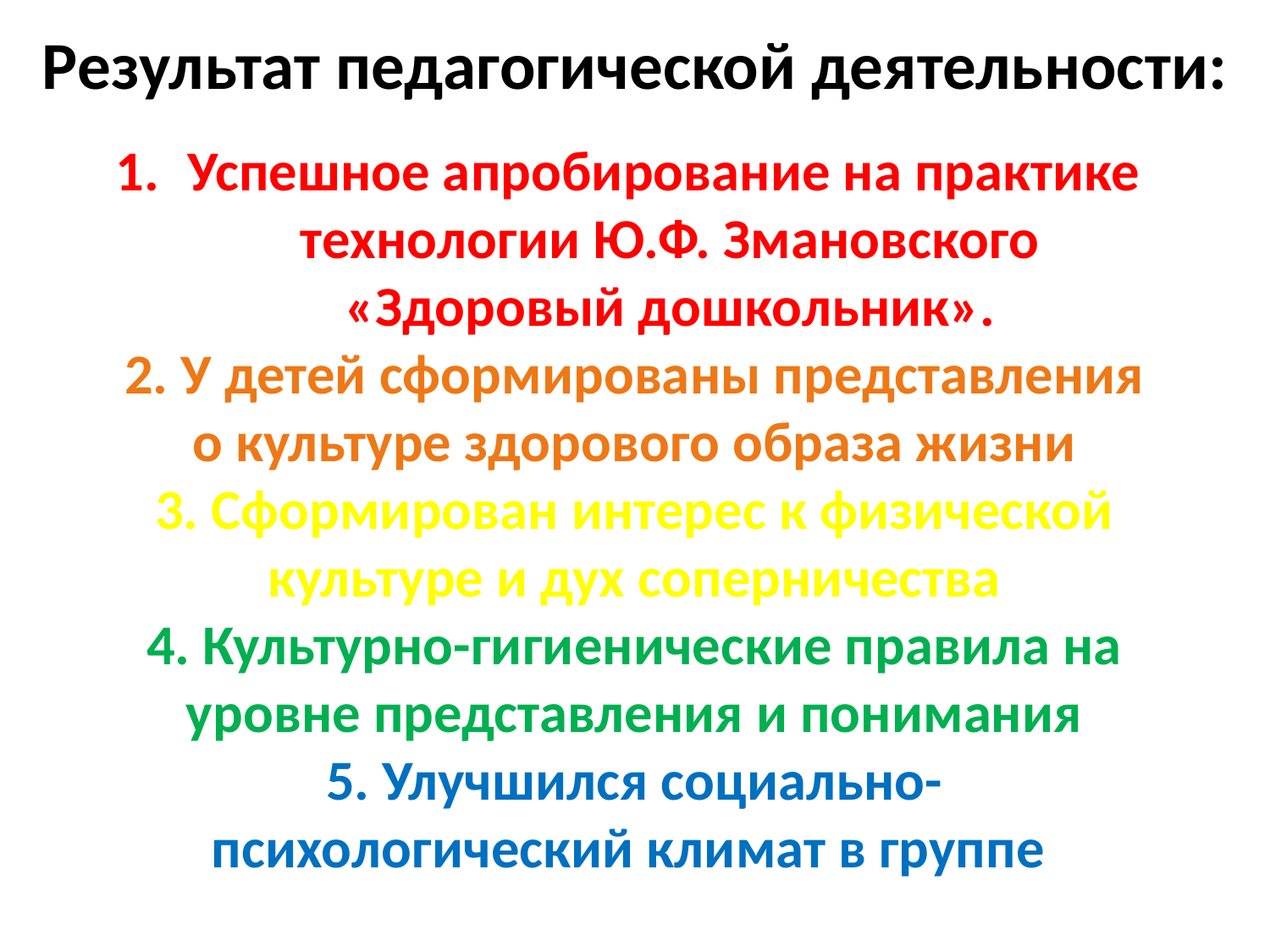

Результат педагогической деятельности:
Успешное апробирование на практике  технологии Ю.Ф. Змановского «Здоровый дошкольник».
2. У детей сформированы представления о культуре здорового образа жизни
3. Сформирован интерес к физической культуре и дух соперничества
4. Культурно-гигиенические правила на уровне представления и понимания
5. Улучшился социально-психологический климат в группе
#